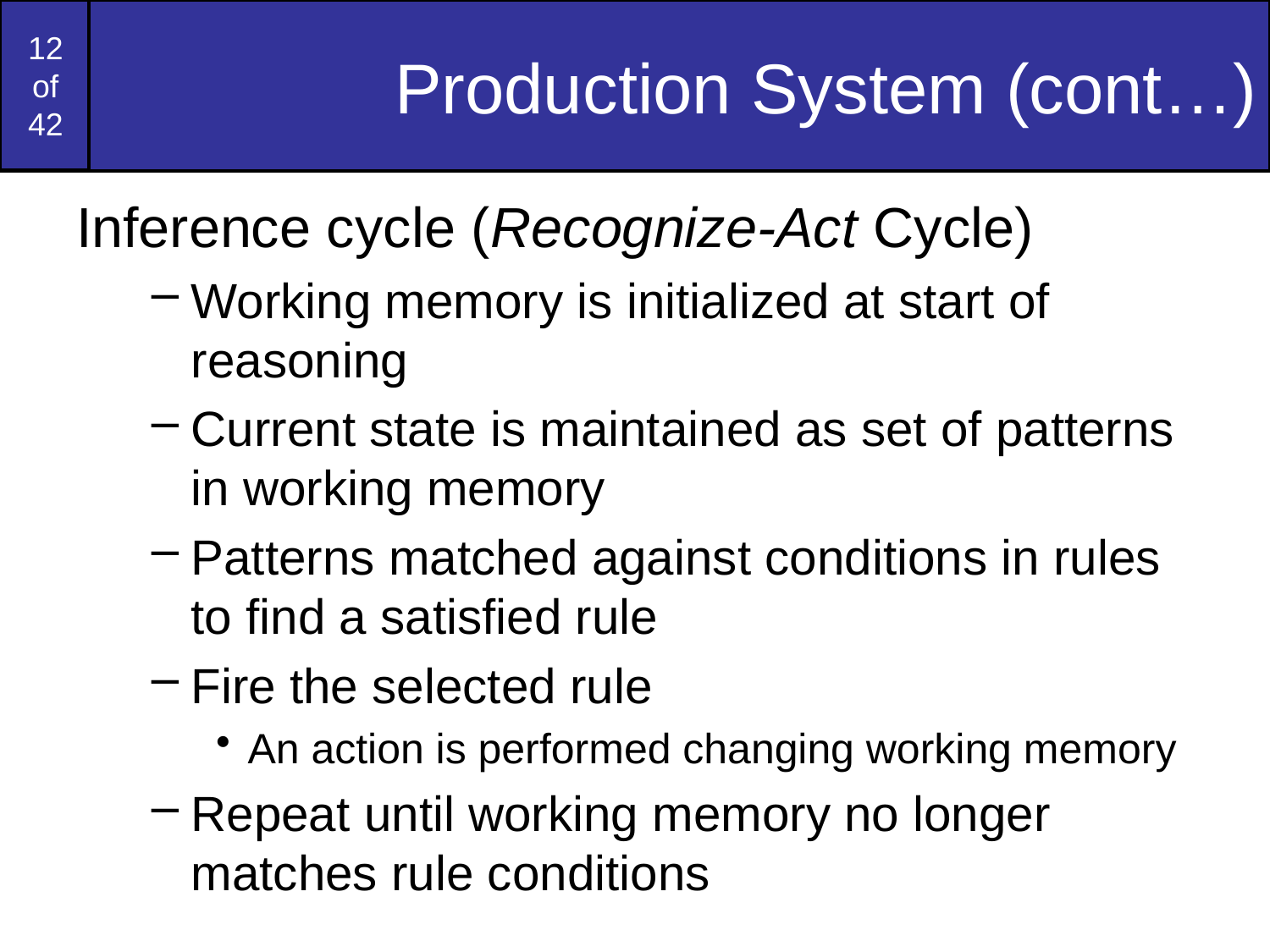

# Production System (cont…)
Inference cycle (Recognize-Act Cycle)
Working memory is initialized at start of reasoning
Current state is maintained as set of patterns in working memory
Patterns matched against conditions in rules to find a satisfied rule
Fire the selected rule
An action is performed changing working memory
Repeat until working memory no longer matches rule conditions